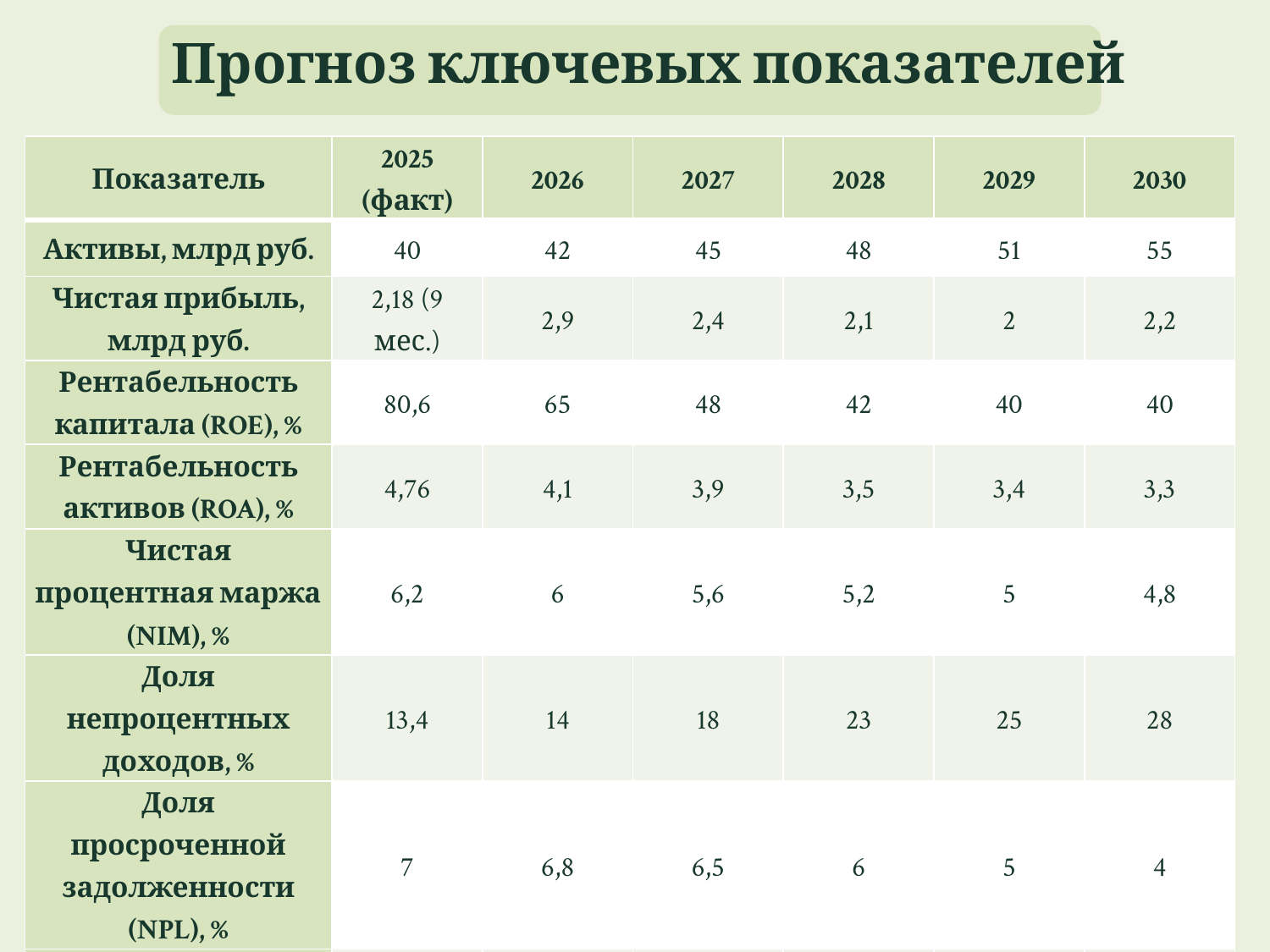

# Прогноз ключевых показателей

| Показатель | 2025 (факт) | 2026 | 2027 | 2028 | 2029 | 2030 |
| --- | --- | --- | --- | --- | --- | --- |
| Активы, млрд руб. | 40 | 42 | 45 | 48 | 51 | 55 |
| Чистая прибыль, млрд руб. | 2,18 (9 мес.) | 2,9 | 2,4 | 2,1 | 2 | 2,2 |
| Рентабельность капитала (ROE), % | 80,6 | 65 | 48 | 42 | 40 | 40 |
| Рентабельность активов (ROA), % | 4,76 | 4,1 | 3,9 | 3,5 | 3,4 | 3,3 |
| Чистая процентная маржа (NIM), % | 6,2 | 6 | 5,6 | 5,2 | 5 | 4,8 |
| Доля непроцентных доходов, % | 13,4 | 14 | 18 | 23 | 25 | 28 |
| Доля просроченной задолженности (NPL), % | 7 | 6,8 | 6,5 | 6 | 5 | 4 |
| Коэффициент эффективности затрат (CIR), % | 26,6 | 28 | 31 | 35 | 36 | 37 |

17